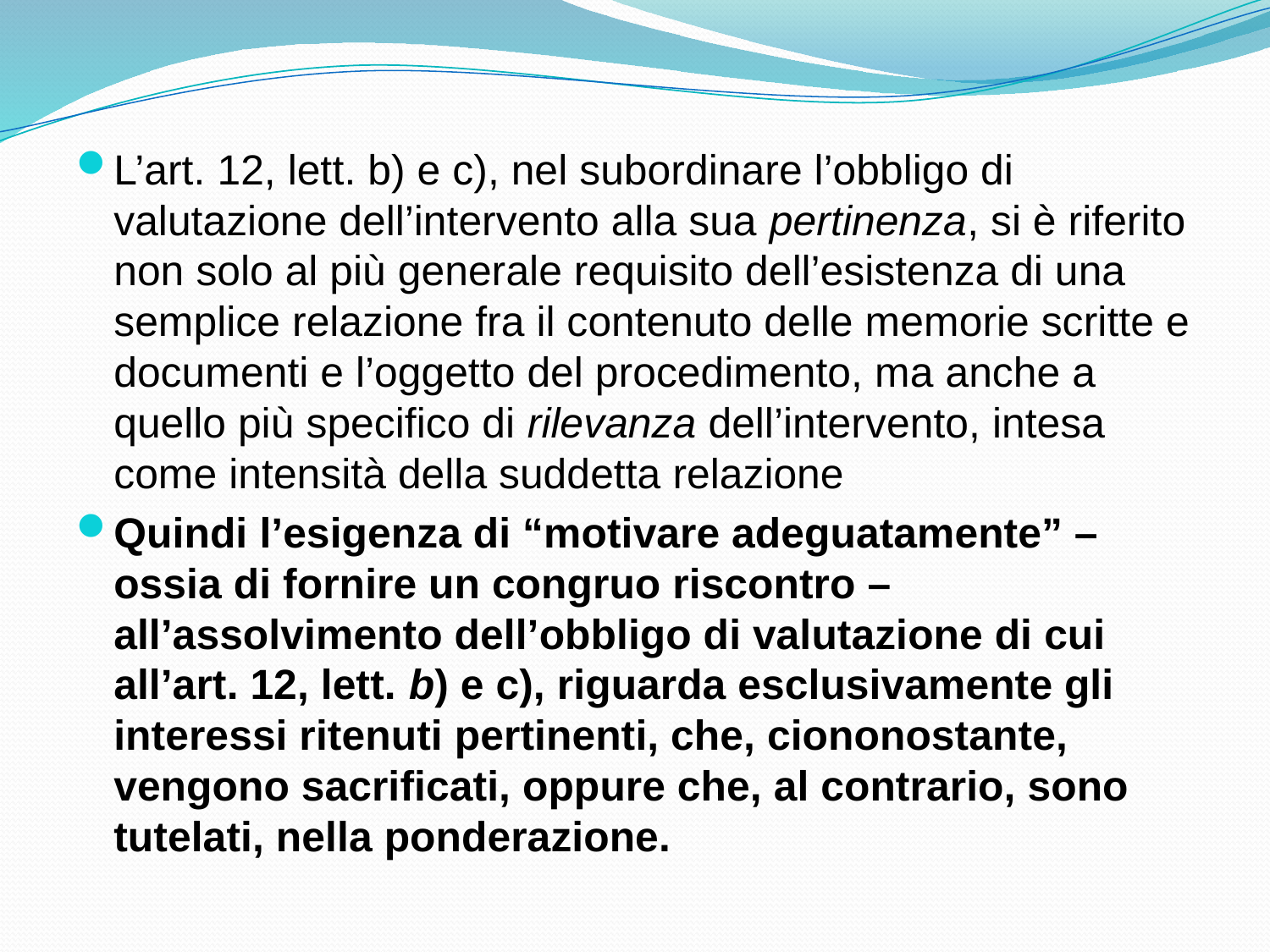

L’art. 12, lett. b) e c), nel subordinare l’obbligo di valutazione dell’intervento alla sua pertinenza, si è riferito non solo al più generale requisito dell’esistenza di una semplice relazione fra il contenuto delle memorie scritte e documenti e l’oggetto del procedimento, ma anche a quello più specifico di rilevanza dell’intervento, intesa come intensità della suddetta relazione
Quindi l’esigenza di “motivare adeguatamente” – ossia di fornire un congruo riscontro – all’assolvimento dell’obbligo di valutazione di cui all’art. 12, lett. b) e c), riguarda esclusivamente gli interessi ritenuti pertinenti, che, ciononostante, vengono sacrificati, oppure che, al contrario, sono tutelati, nella ponderazione.